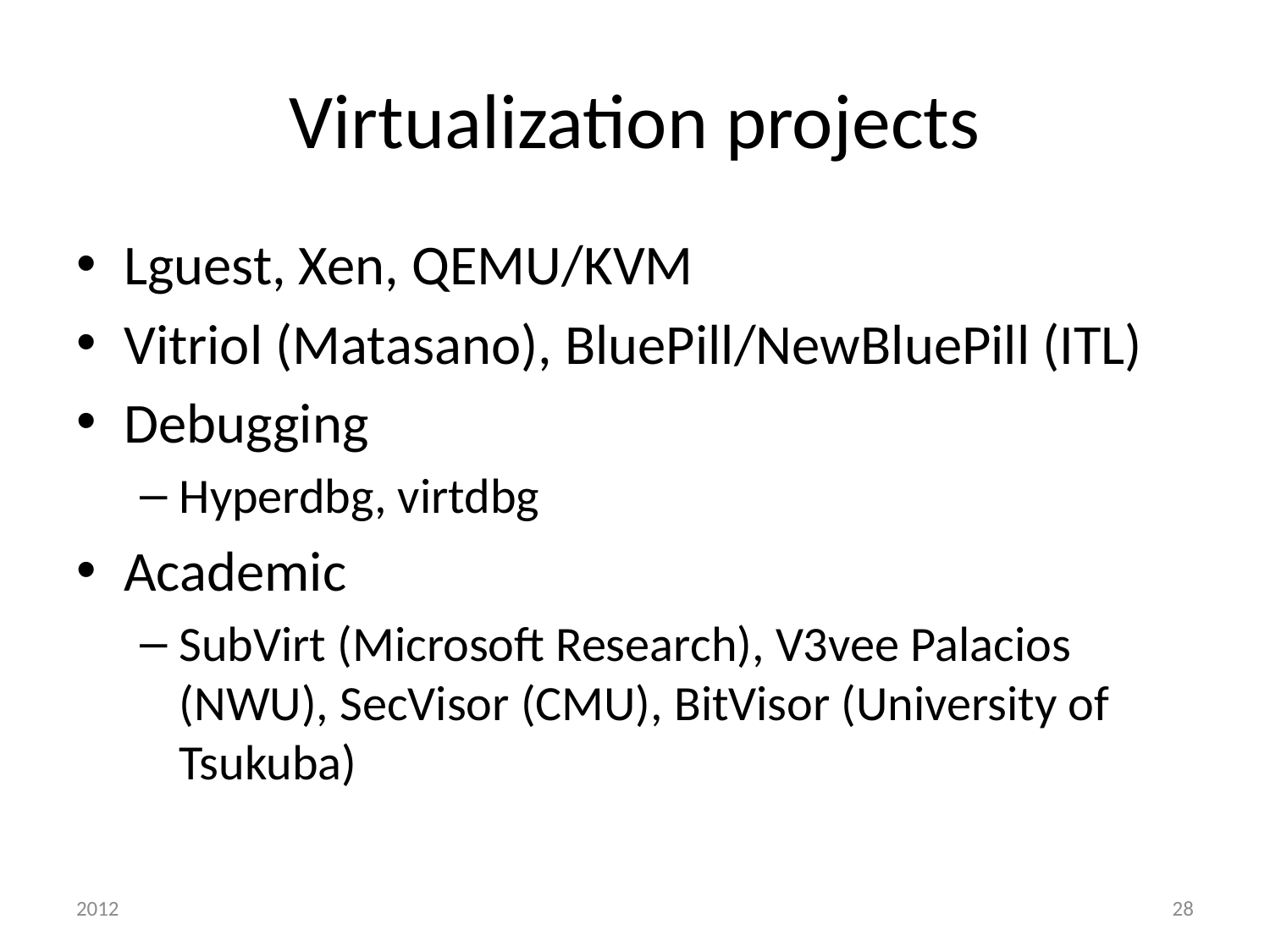

# Virtualization projects
Lguest, Xen, QEMU/KVM
Vitriol (Matasano), BluePill/NewBluePill (ITL)
Debugging
Hyperdbg, virtdbg
Academic
SubVirt (Microsoft Research), V3vee Palacios (NWU), SecVisor (CMU), BitVisor (University of Tsukuba)
2012

28